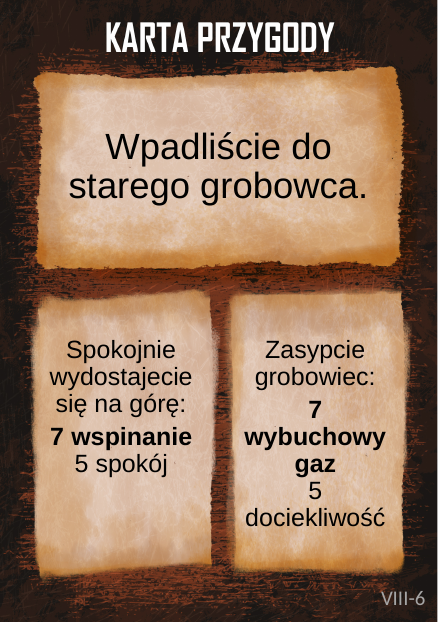

# Wpadliście do starego grobowca.
Spokojnie wydostajecie się na górę:
7 wspinanie
5 spokój
Zasypcie grobowiec:
7 wybuchowy gaz
5 dociekliwość
VIII-6